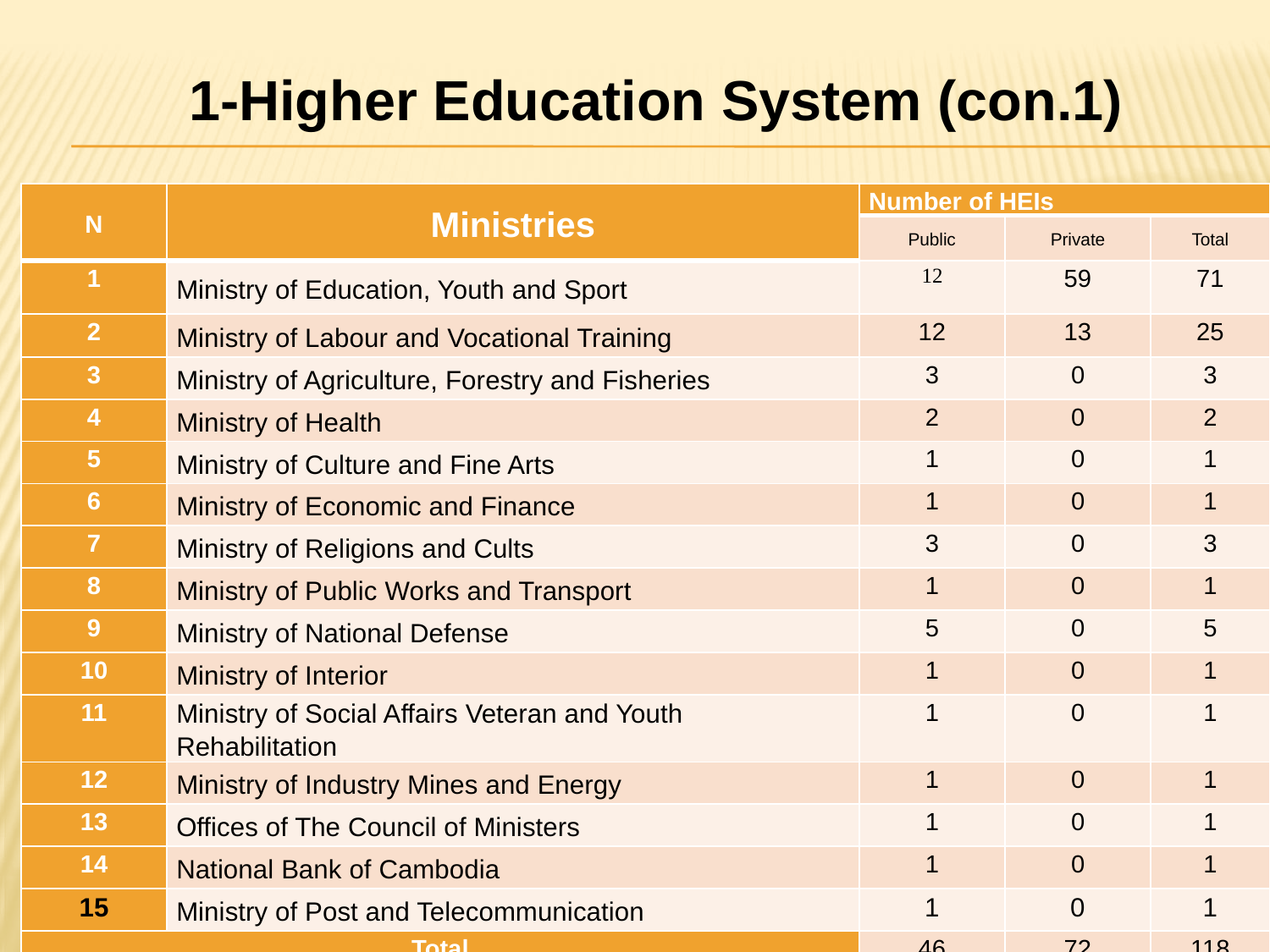

1-Higher Education System (con.1)
| N | Ministries | Number of HEIs |  |  |
| --- | --- | --- | --- | --- |
|  |  | Public | Private | Total |
| 1 | Ministry of Education, Youth and Sport | 12 | 59 | 71 |
| 2 | Ministry of Labour and Vocational Training | 12 | 13 | 25 |
| 3 | Ministry of Agriculture, Forestry and Fisheries | 3 | 0 | 3 |
| 4 | Ministry of Health | 2 | 0 | 2 |
| 5 | Ministry of Culture and Fine Arts | 1 | 0 | 1 |
| 6 | Ministry of Economic and Finance | 1 | 0 | 1 |
| 7 | Ministry of Religions and Cults | 3 | 0 | 3 |
| 8 | Ministry of Public Works and Transport | 1 | 0 | 1 |
| 9 | Ministry of National Defense | 5 | 0 | 5 |
| 10 | Ministry of Interior | 1 | 0 | 1 |
| 11 | Ministry of Social Affairs Veteran and Youth Rehabilitation | 1 | 0 | 1 |
| 12 | Ministry of Industry Mines and Energy | 1 | 0 | 1 |
| 13 | Offices of The Council of Ministers | 1 | 0 | 1 |
| 14 | National Bank of Cambodia | 1 | 0 | 1 |
| 15 | Ministry of Post and Telecommunication | 1 | 0 | 1 |
| Total |  | 46 | 72 | 118 |